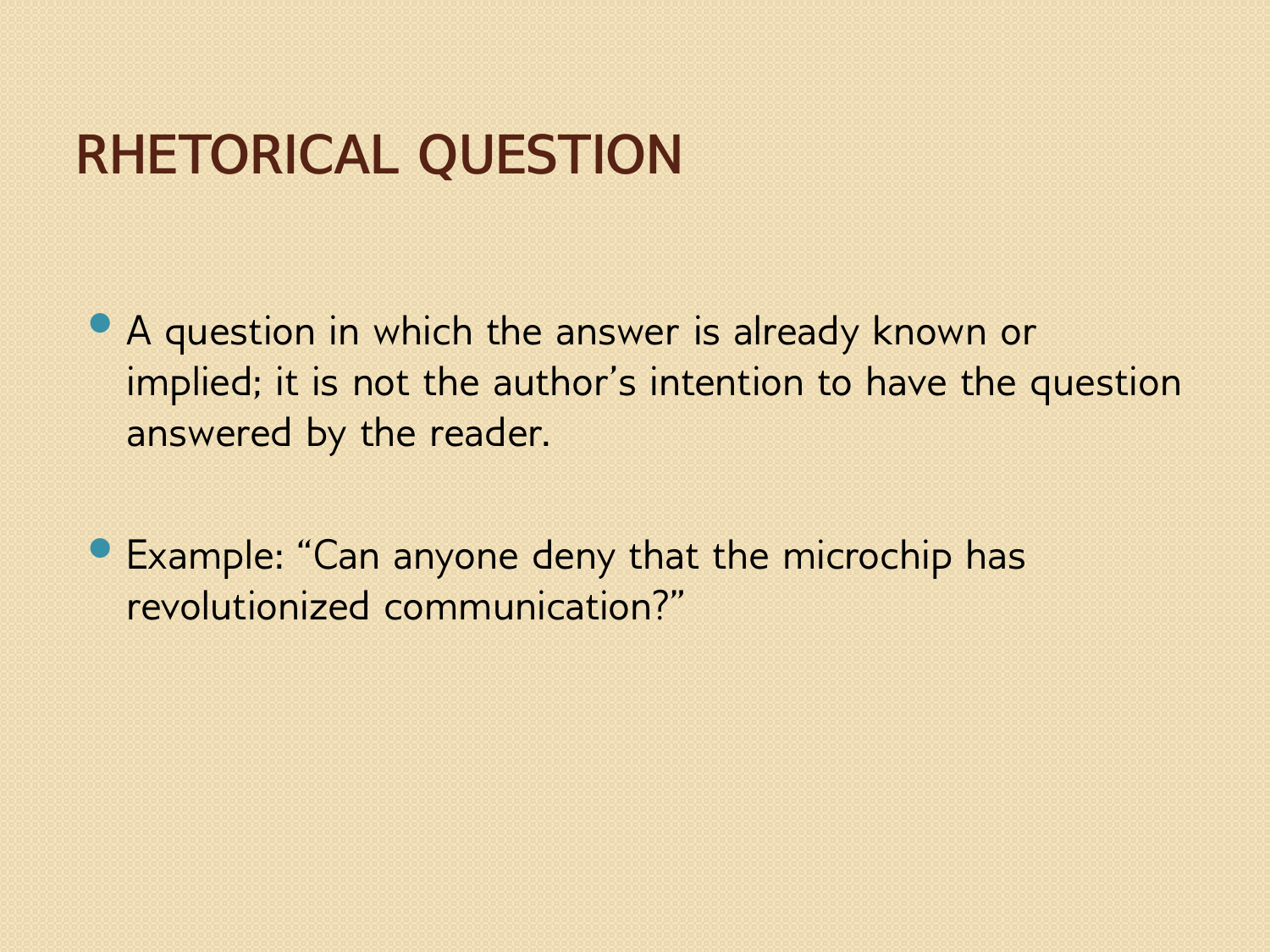

# Rhetorical question

A question in which the answer is already known or implied; it is not the author’s intention to have the question answered by the reader.

Example: “Can anyone deny that the microchip has revolutionized communication?”